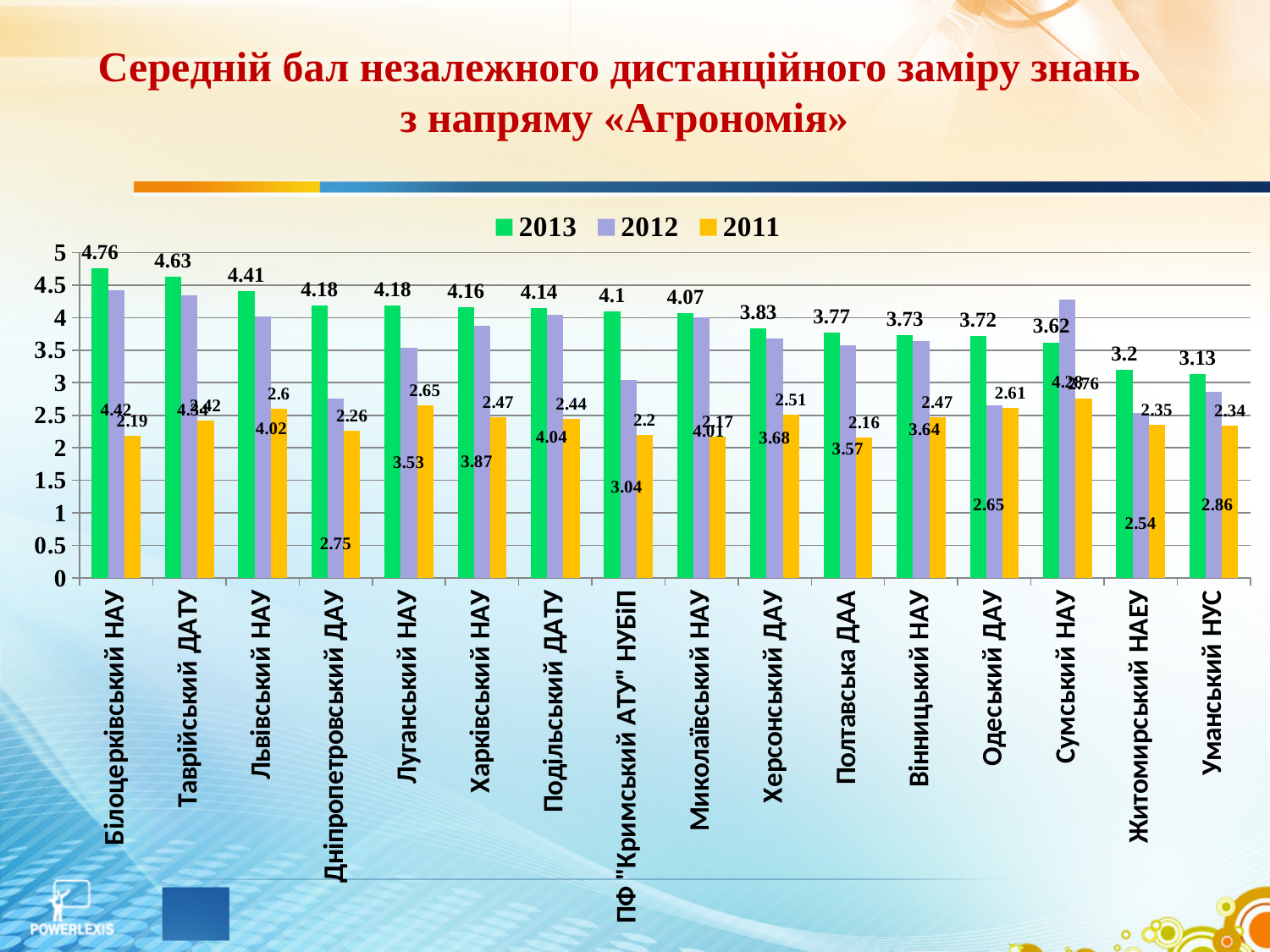

# Середній бал незалежного дистанційного заміру знань з напряму «Агрономія»

### Chart

| Category | 2013 | 2012 | 2011 |
|---|---|---|---|
| Білоцерківський НАУ | 4.76 | 4.42 | 2.19 |
| Таврійський ДАТУ | 4.63 | 4.34 | 2.42 |
| Львівський НАУ | 4.41 | 4.02 | 2.6 |
| Дніпропетровський ДАУ | 4.18 | 2.75 | 2.26 |
| Луганський НАУ | 4.18 | 3.53 | 2.65 |
| Харківський НАУ | 4.1599999999999975 | 3.8699999999999997 | 2.4699999999999998 |
| Подільський ДАТУ | 4.14 | 4.04 | 2.44 |
| ПФ "Кримський АТУ" НУБіП | 4.1 | 3.04 | 2.2 |
| Миколаївський НАУ | 4.07 | 4.01 | 2.17 |
| Херсонський ДАУ | 3.8299999999999987 | 3.68 | 2.51 |
| Полтавська ДАА | 3.77 | 3.57 | 2.16 |
| Вінницький НАУ | 3.73 | 3.64 | 2.4699999999999998 |
| Одеський ДАУ | 3.72 | 2.65 | 2.61 |
| Сумський НАУ | 3.62 | 4.28 | 2.7600000000000002 |
| Житомирський НАЕУ | 3.2 | 2.54 | 2.3499999999999988 |
| Уманський НУС | 3.13 | 2.86 | 2.34 |